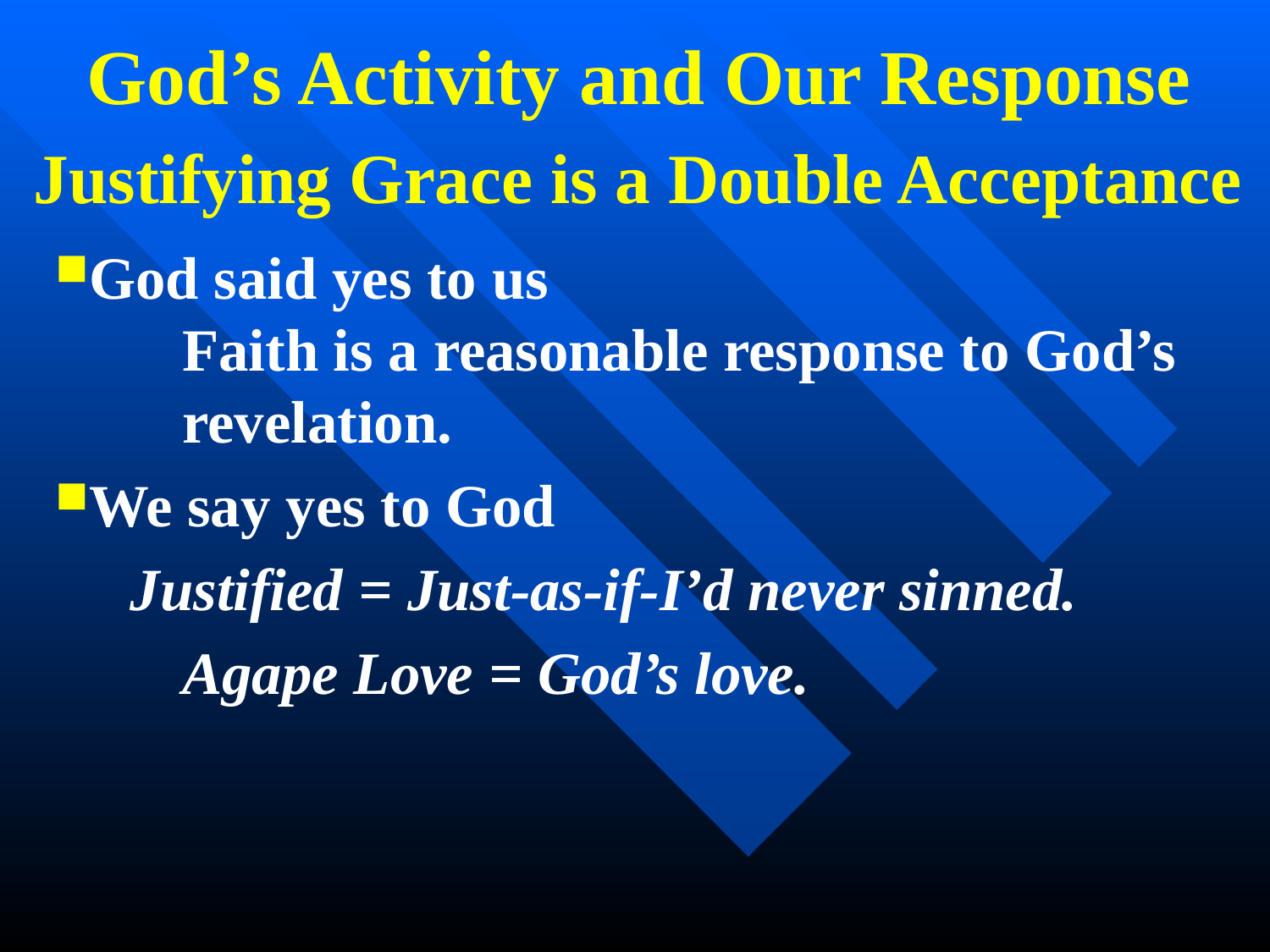

God’s Activity and Our Response
Justifying Grace is a Double Acceptance
God said yes to us
	Faith is a reasonable response to God’s
	revelation.
We say yes to God
     Justified = Just-as-if-I’d never sinned.
	Agape Love = God’s love.